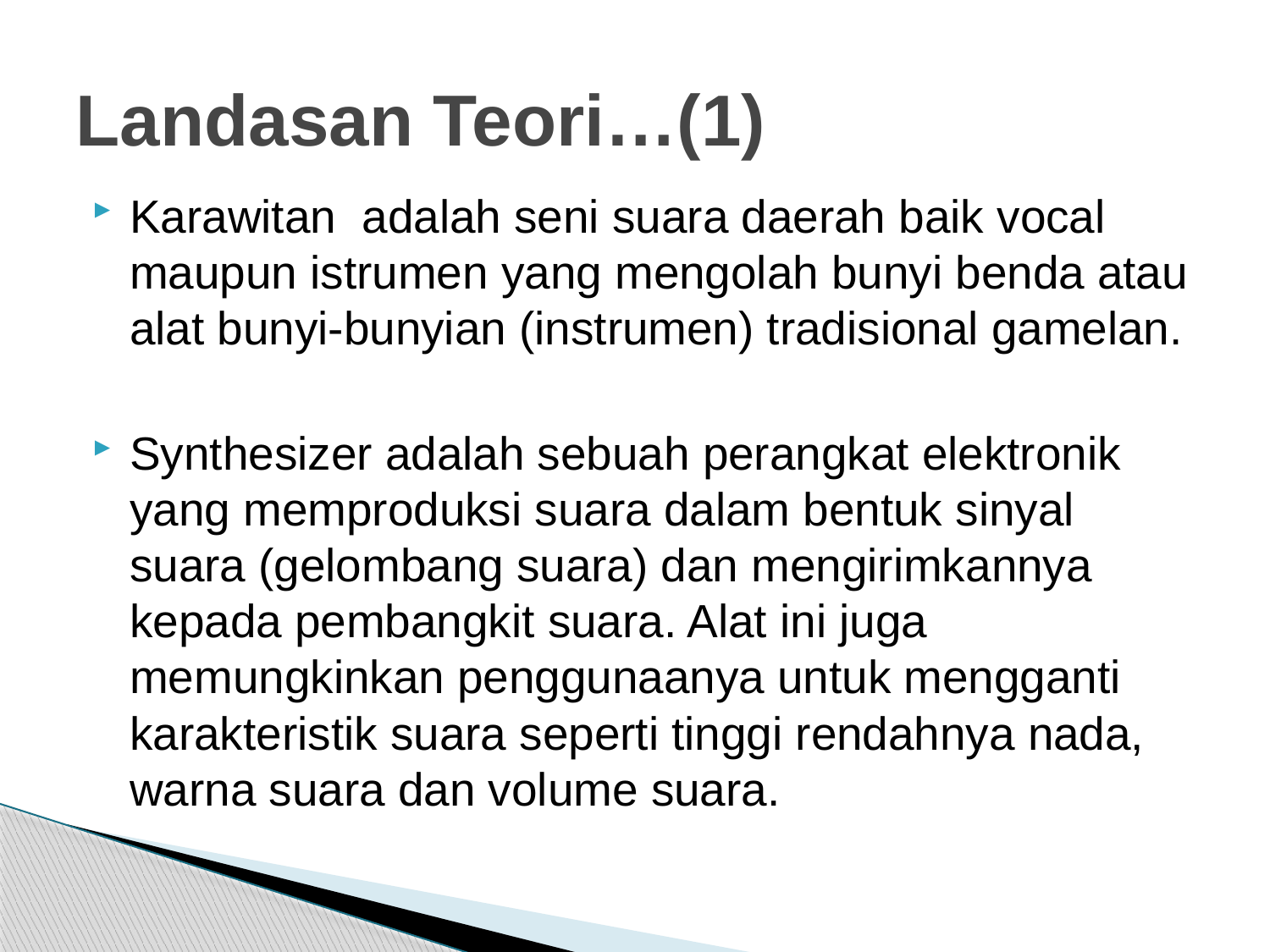

# Landasan Teori…(1)
Karawitan  adalah seni suara daerah baik vocal maupun istrumen yang mengolah bunyi benda atau alat bunyi-bunyian (instrumen) tradisional gamelan.

Synthesizer adalah sebuah perangkat elektronik yang memproduksi suara dalam bentuk sinyal suara (gelombang suara) dan mengirimkannya kepada pembangkit suara. Alat ini juga memungkinkan penggunaanya untuk mengganti karakteristik suara seperti tinggi rendahnya nada, warna suara dan volume suara.